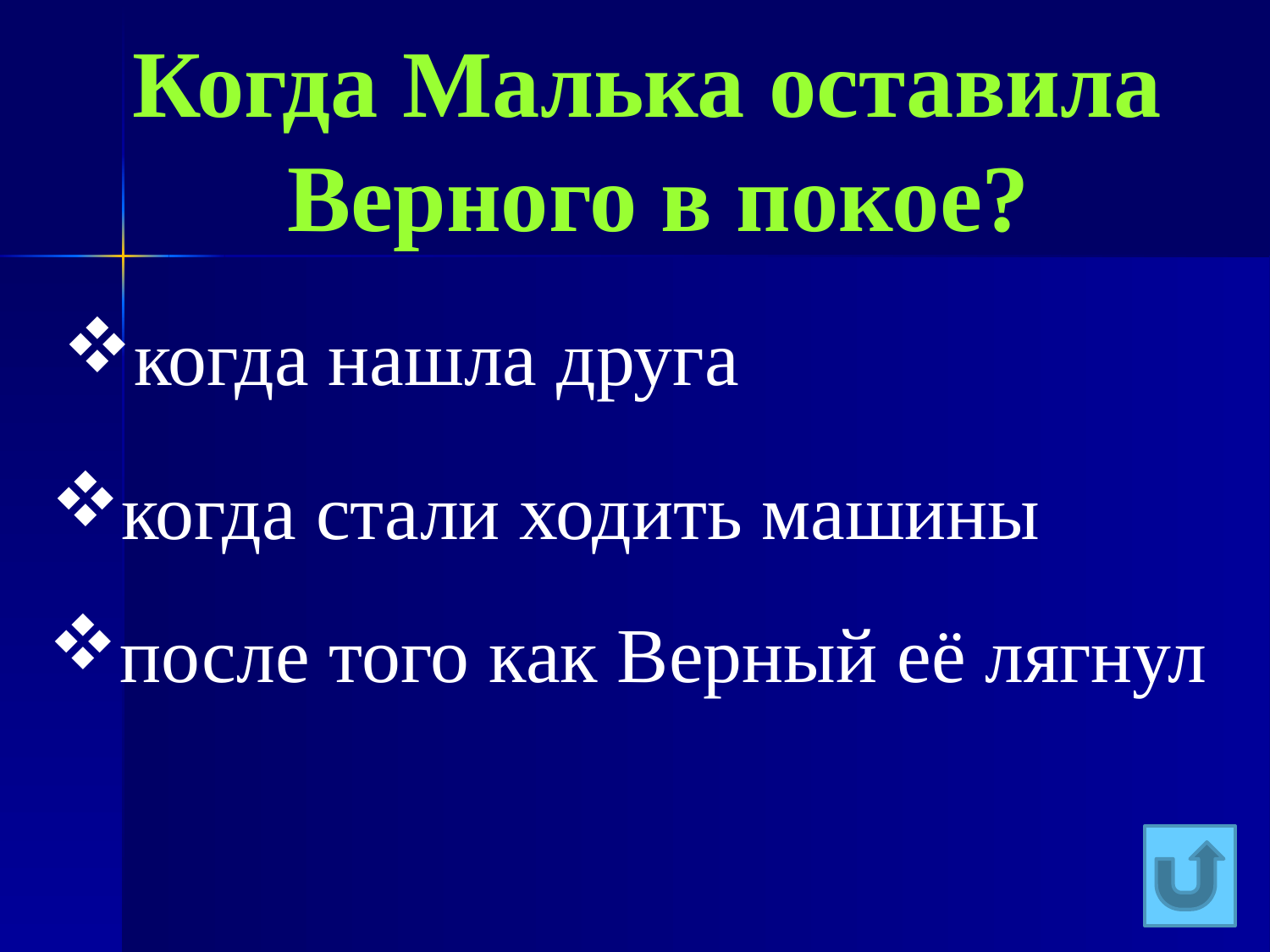

Когда Малька оставила
Верного в покое?
когда нашла друга
когда стали ходить машины
после того как Верный её лягнул